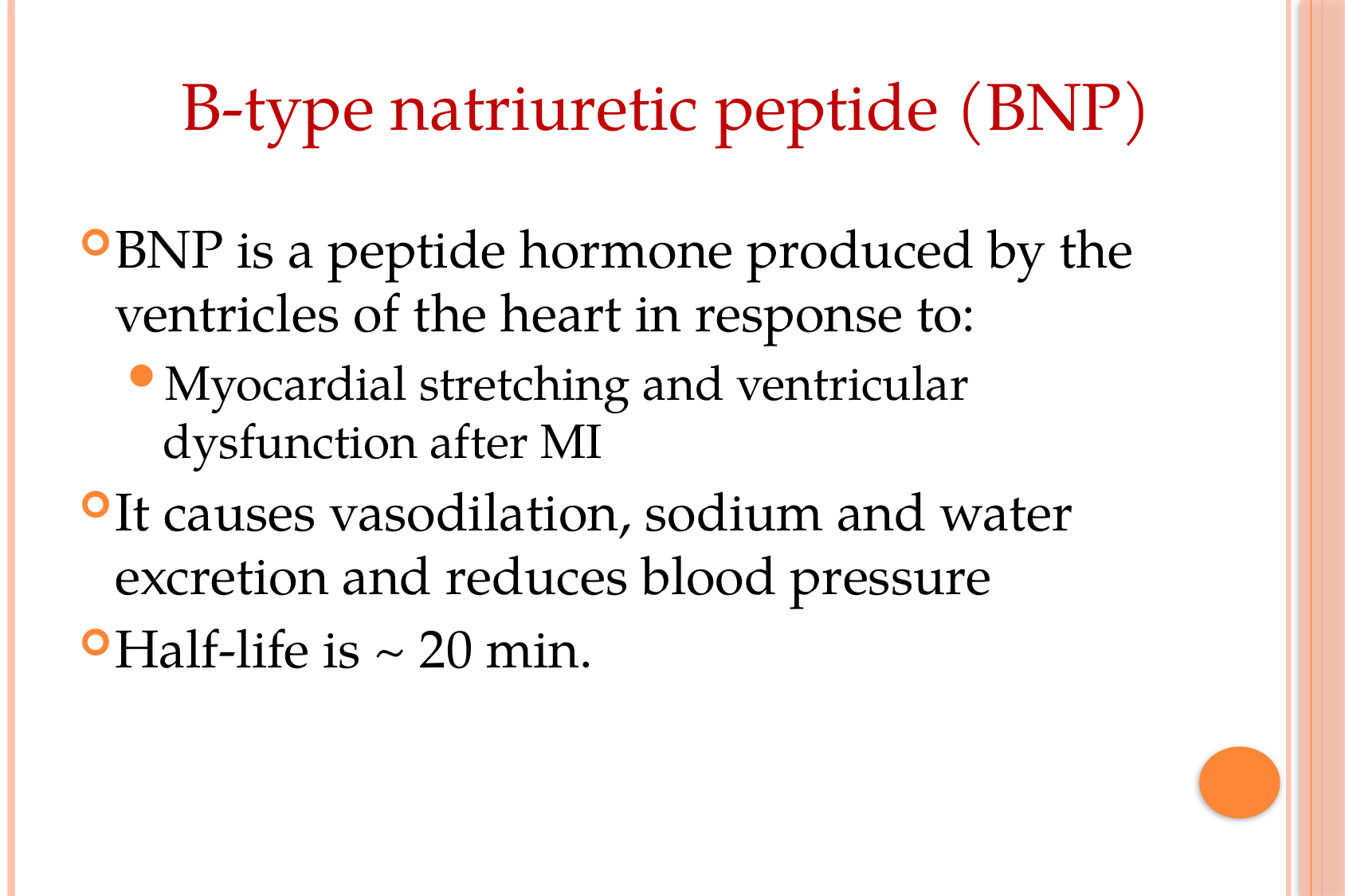

# B-type natriuretic peptide (BNP)
BNP is a peptide hormone produced by the ventricles of the heart in response to:
Myocardial stretching and ventricular dysfunction after MI
It causes vasodilation, sodium and water excretion and reduces blood pressure
Half-life is ~ 20 min.